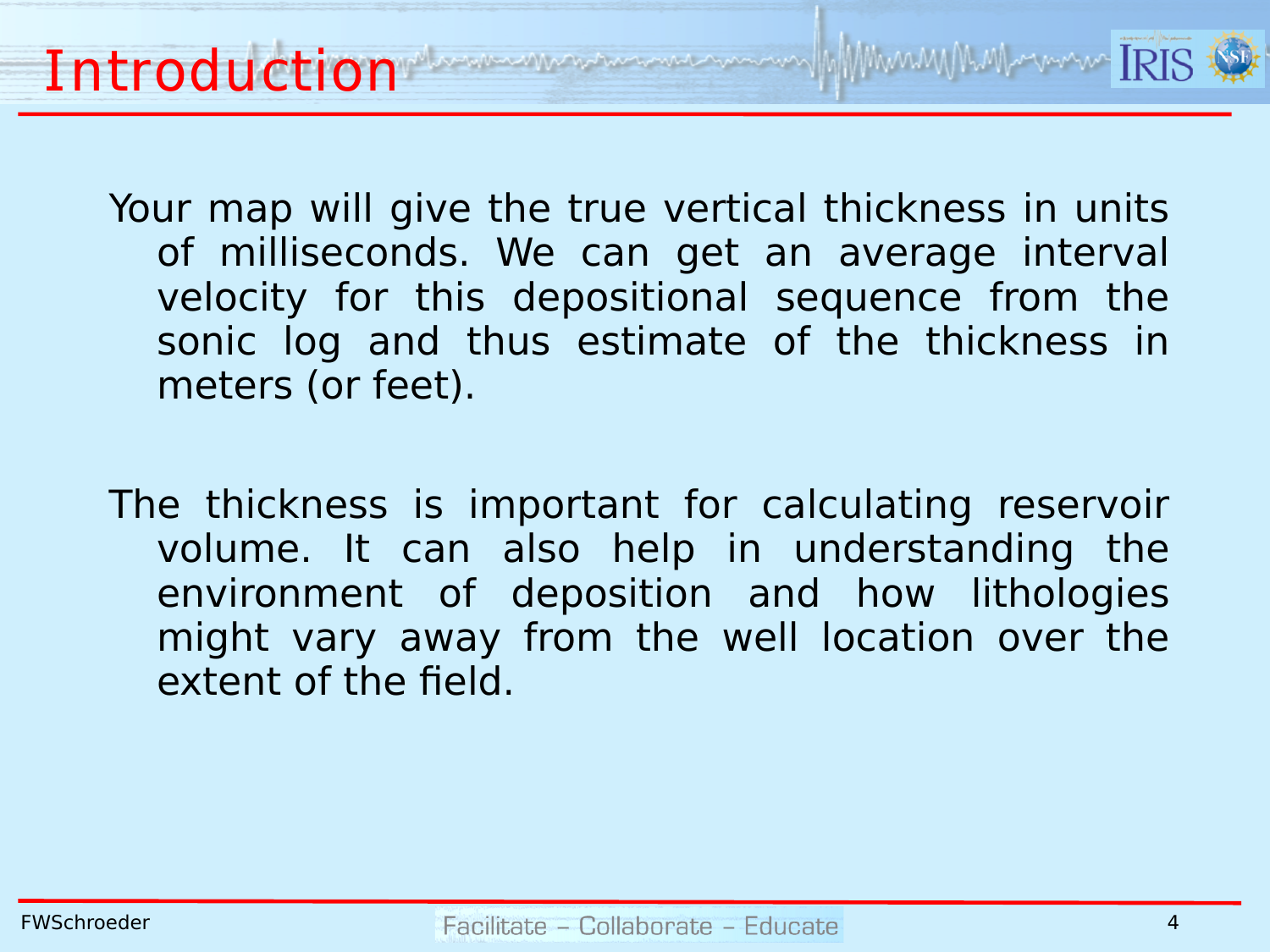

# Introduction
Your map will give the true vertical thickness in units of milliseconds. We can get an average interval velocity for this depositional sequence from the sonic log and thus estimate of the thickness in meters (or feet).

The thickness is important for calculating reservoir volume. It can also help in understanding the environment of deposition and how lithologies might vary away from the well location over the extent of the field.